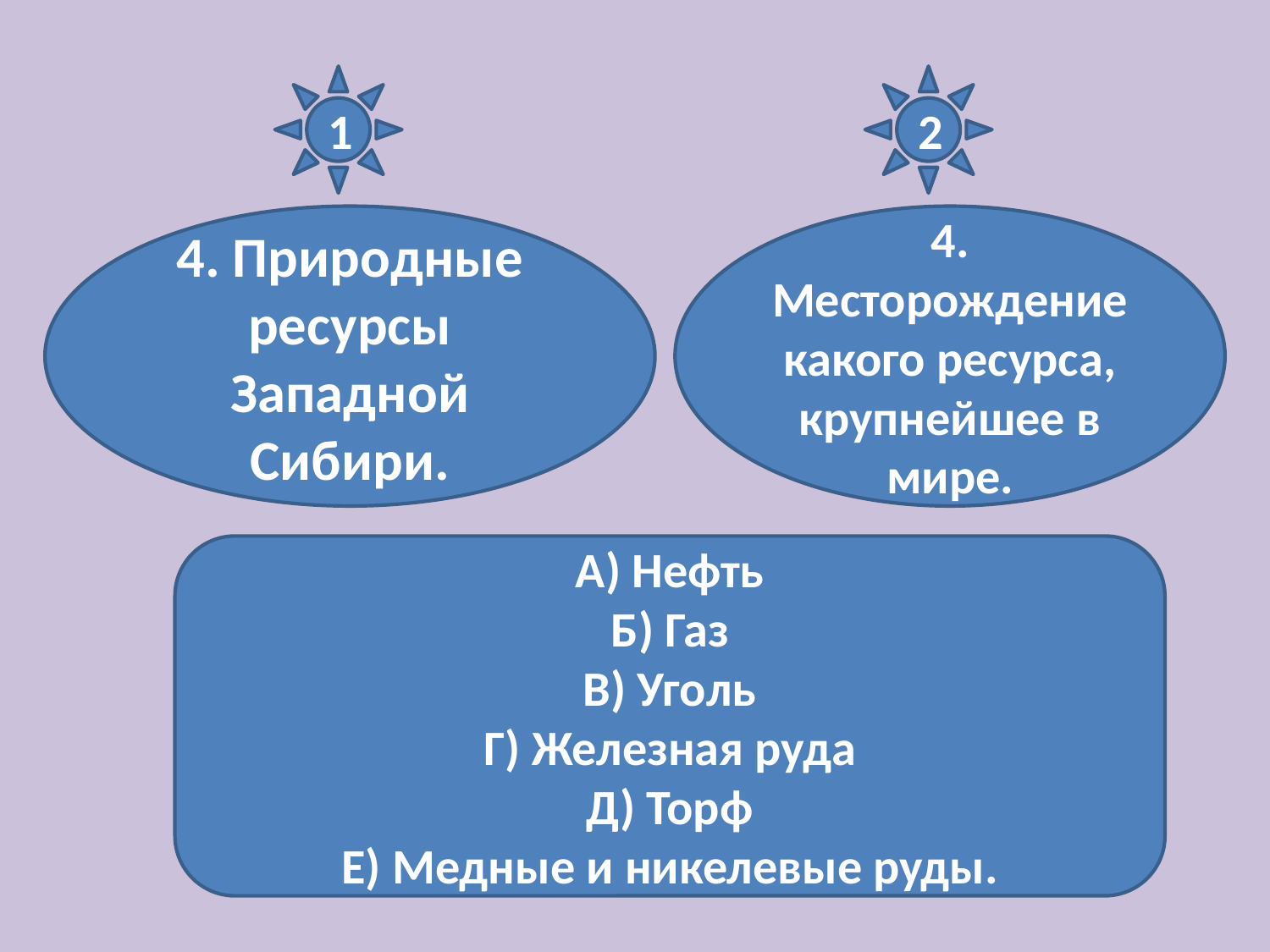

1
2
4. Природные ресурсы Западной Сибири.
4. Месторождение какого ресурса, крупнейшее в мире.
А) Нефть
Б) Газ
В) Уголь
Г) Железная руда
Д) Торф
Е) Медные и никелевые руды.